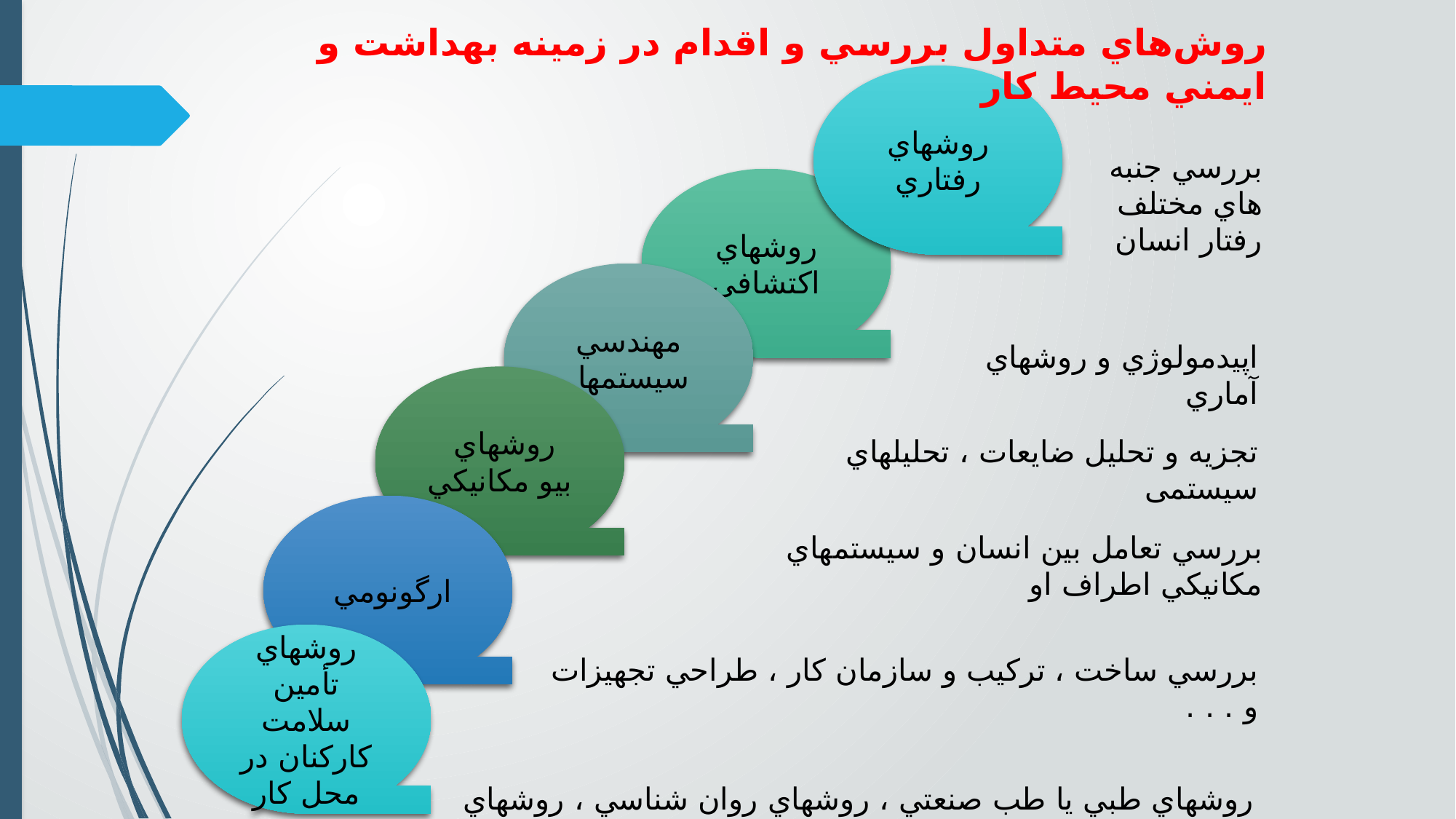

روش‌هاي متداول بررسي و اقدام در زمينه بهداشت و ايمني محيط كار
روشهاي رفتاري
بررسي جنبه هاي مختلف رفتار انسان
روشهاي اكتشافي
مهندسي سيستمها
اپيدمولوژي و روشهاي آماري
روشهاي
بيو مكانيكي
تجزيه و تحليل ضايعات ، تحليلهاي سیستمی
ارگونومي
بررسي تعامل بين انسان و سيستمهاي مكانيكي اطراف او
روشهاي تأمين سلامت كاركنان در محل كار
بررسي ساخت ، تركيب و سازمان كار ، طراحي تجهيزات و . . .
روشهاي طبي يا طب صنعتي ، روشهاي روان شناسي ، روشهاي كنترل محيط